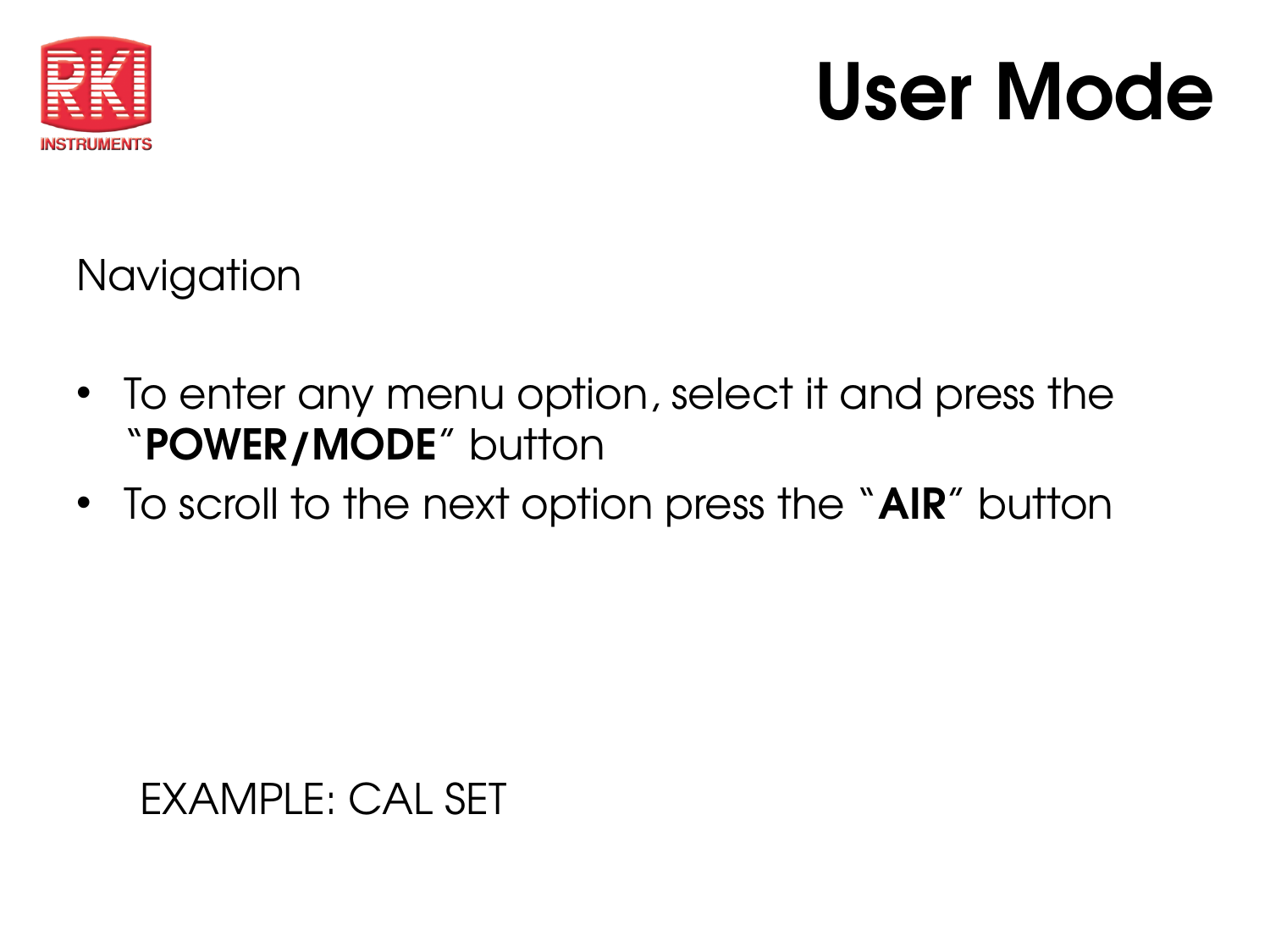

# User Mode
Navigation

To enter any menu option, select it and press the “POWER/MODE” button
To scroll to the next option press the “AIR” button

EXAMPLE: CAL SET